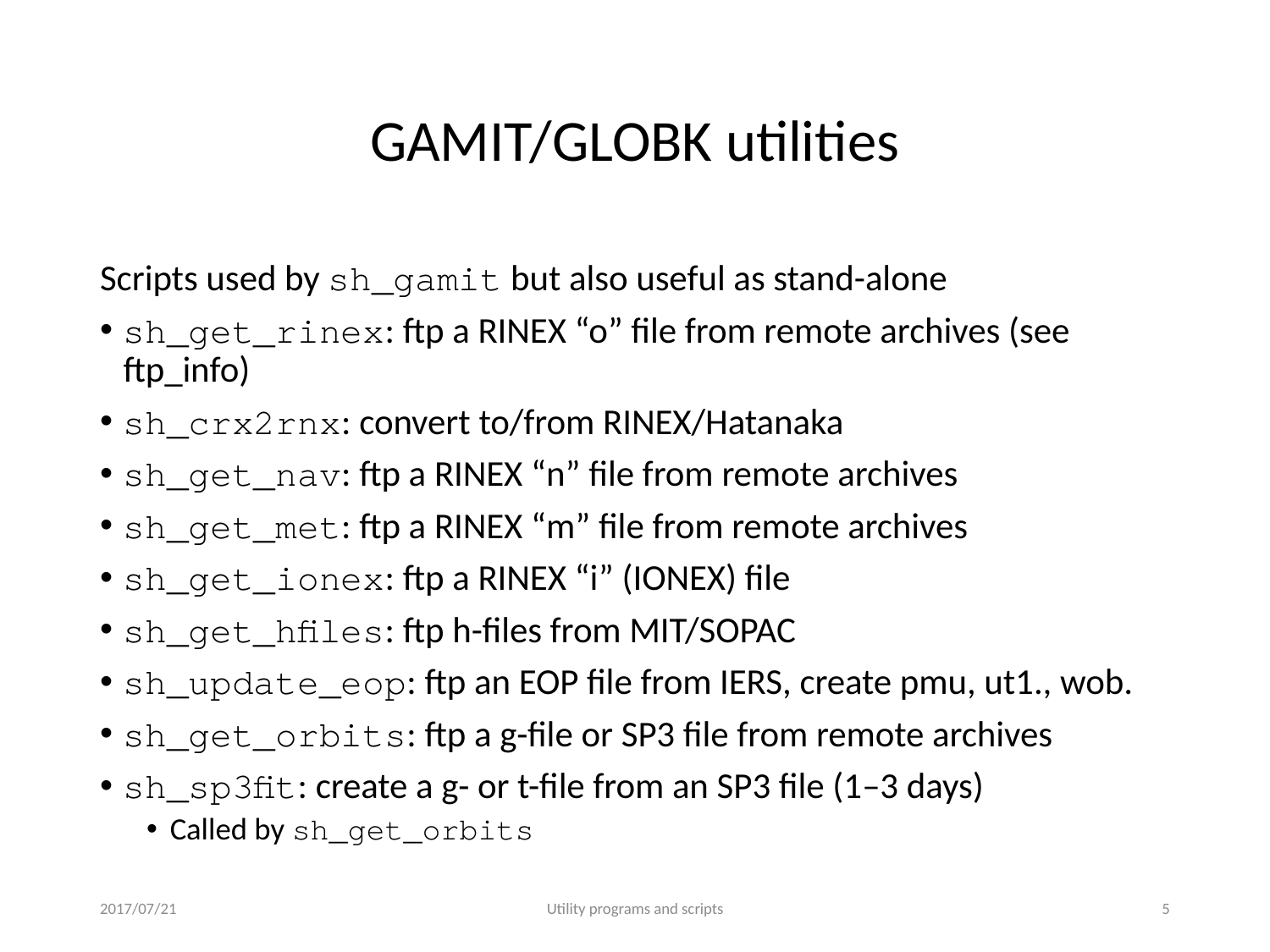

# GAMIT/GLOBK utilities
Scripts used by sh_gamit but also useful as stand-alone
sh_get_rinex: ftp a RINEX “o” file from remote archives (see ftp_info)
sh_crx2rnx: convert to/from RINEX/Hatanaka
sh_get_nav: ftp a RINEX “n” file from remote archives
sh_get_met: ftp a RINEX “m” file from remote archives
sh_get_ionex: ftp a RINEX “i” (IONEX) file
sh_get_hfiles: ftp h-files from MIT/SOPAC
sh_update_eop: ftp an EOP file from IERS, create pmu, ut1., wob.
sh_get_orbits: ftp a g-file or SP3 file from remote archives
sh_sp3fit: create a g- or t-file from an SP3 file (1–3 days)
Called by sh_get_orbits
2017/07/21
Utility programs and scripts
5